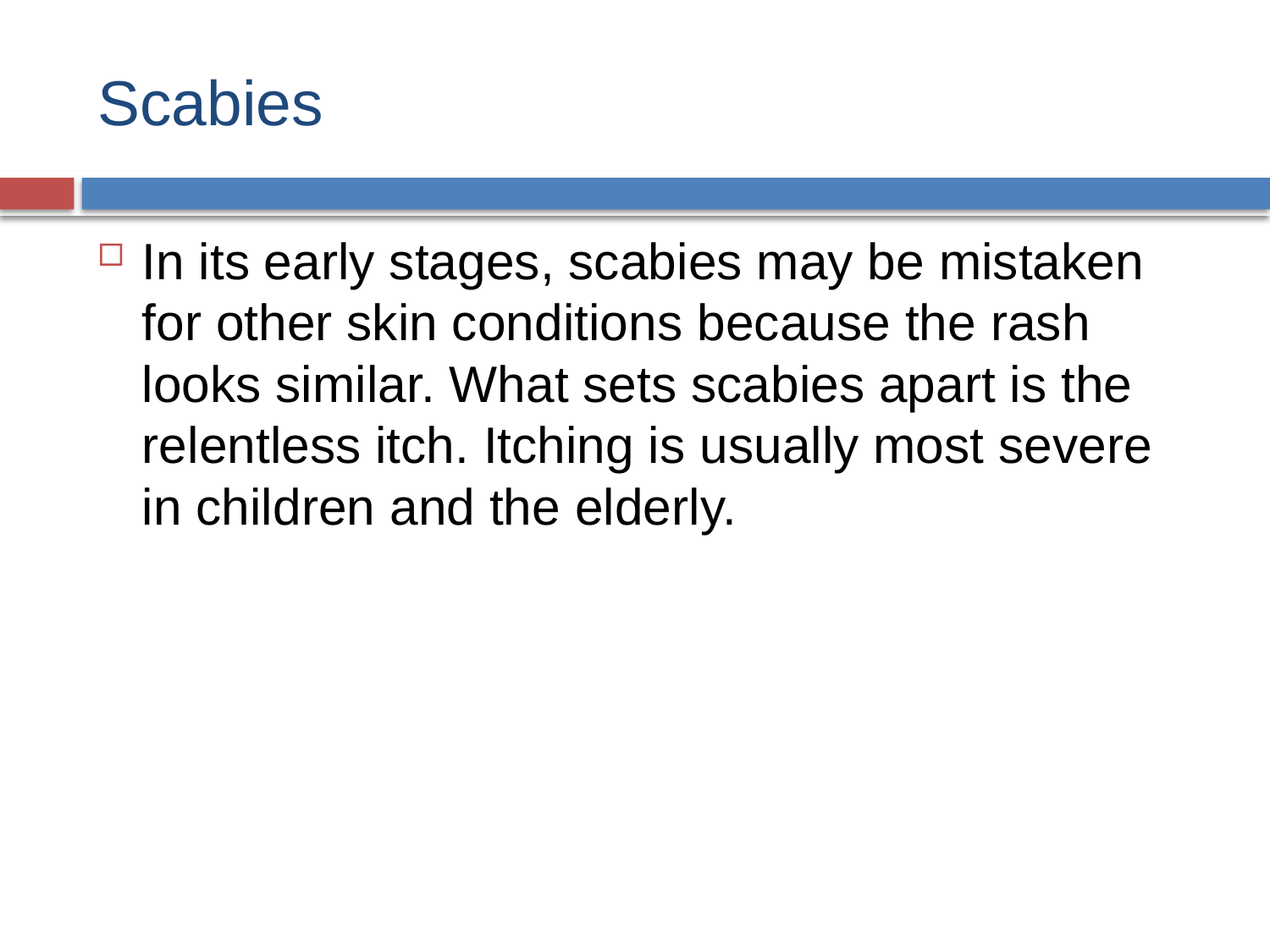

# Scabies
In its early stages, scabies may be mistaken for other skin conditions because the rash looks similar. What sets scabies apart is the relentless itch. Itching is usually most severe in children and the elderly.